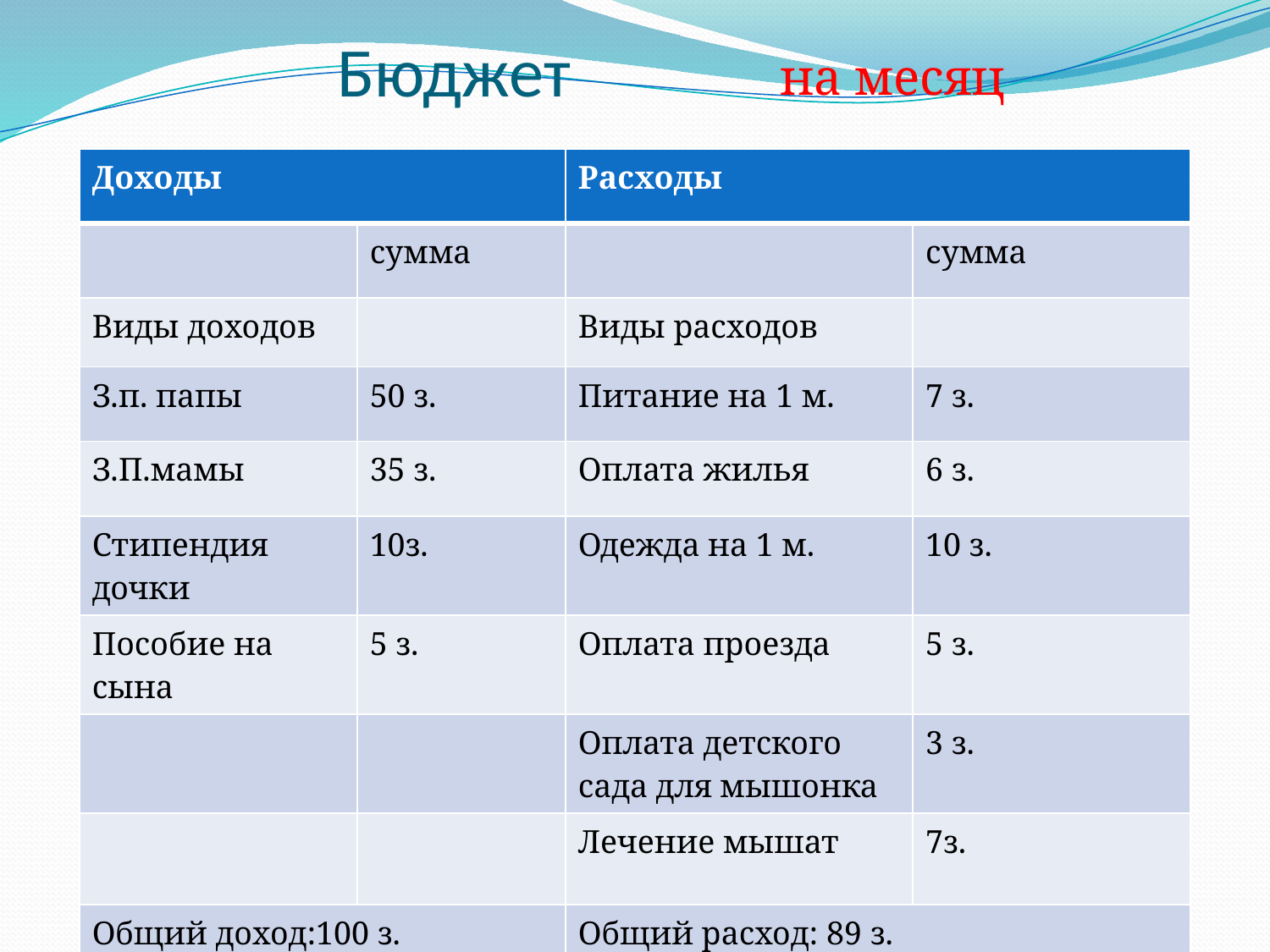

# Бюджет
на месяц
| Доходы |  | Расходы |  |
| --- | --- | --- | --- |
|  | сумма |  | сумма |
| Виды доходов |  | Виды расходов |  |
| З.п. папы | 50 з. | Питание на 1 м. | 7 з. |
| З.П.мамы | 35 з. | Оплата жилья | 6 з. |
| Стипендия дочки | 10з. | Одежда на 1 м. | 10 з. |
| Пособие на сына | 5 з. | Оплата проезда | 5 з. |
|  |  | Оплата детского сада для мышонка | 3 з. |
|  |  | Лечение мышат | 7з. |
| Общий доход:100 з. |  | Общий расход: 89 з. |  |